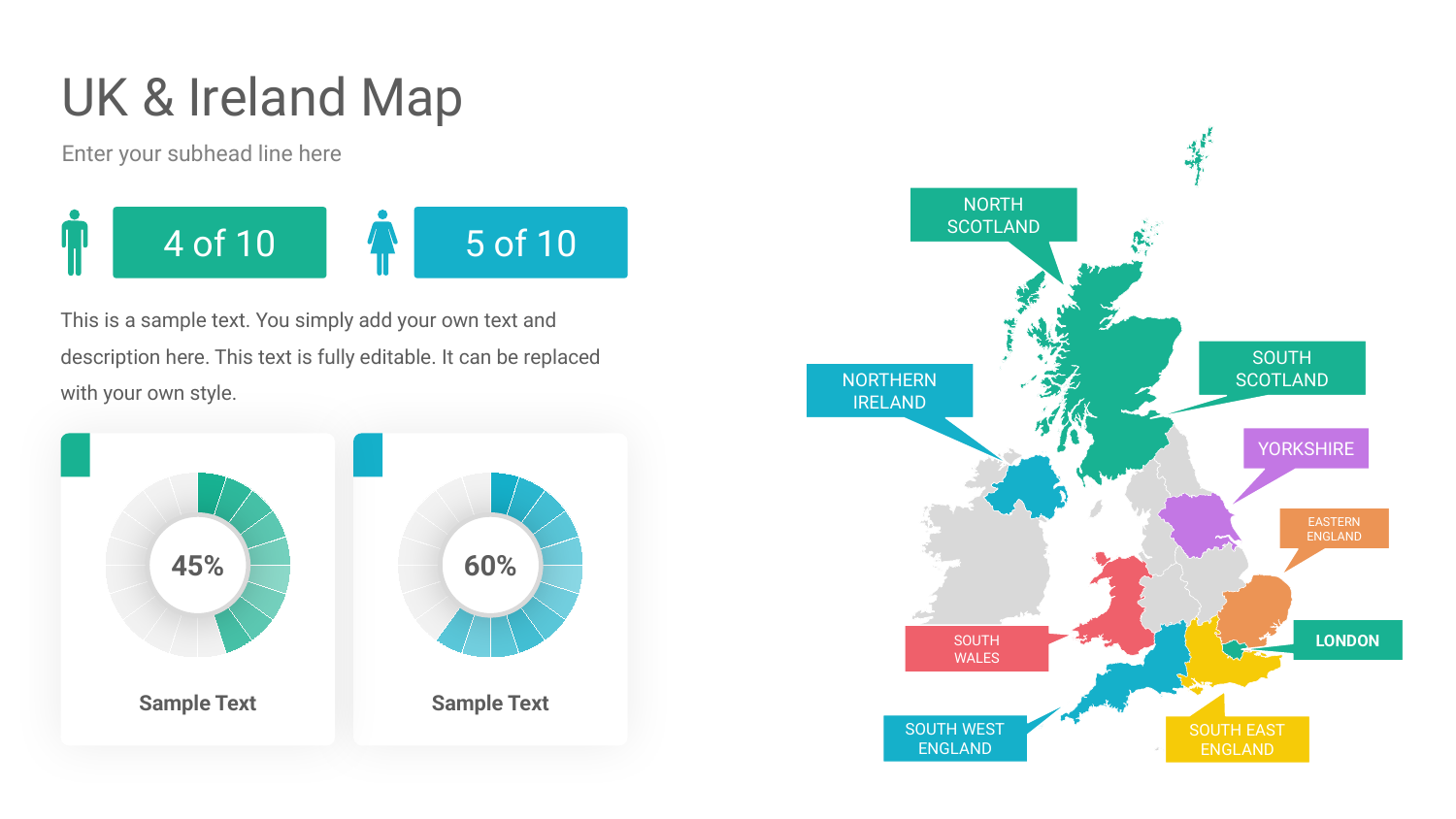

# UK & Ireland Map

Enter your subhead line here

NORTH
SCOTLAND
4 of 10
5 of 10

This is a sample text. You simply add your own text and description here. This text is fully editable. It can be replaced with your own style.

SOUTH
SCOTLAND

NORTHERN
IRELAND

YORKSHIRE

45%

60%

EASTERN
ENGLAND

LONDON

SOUTH
WALES
Sample Text
Sample Text

SOUTH WEST
ENGLAND

SOUTH EAST
ENGLAND